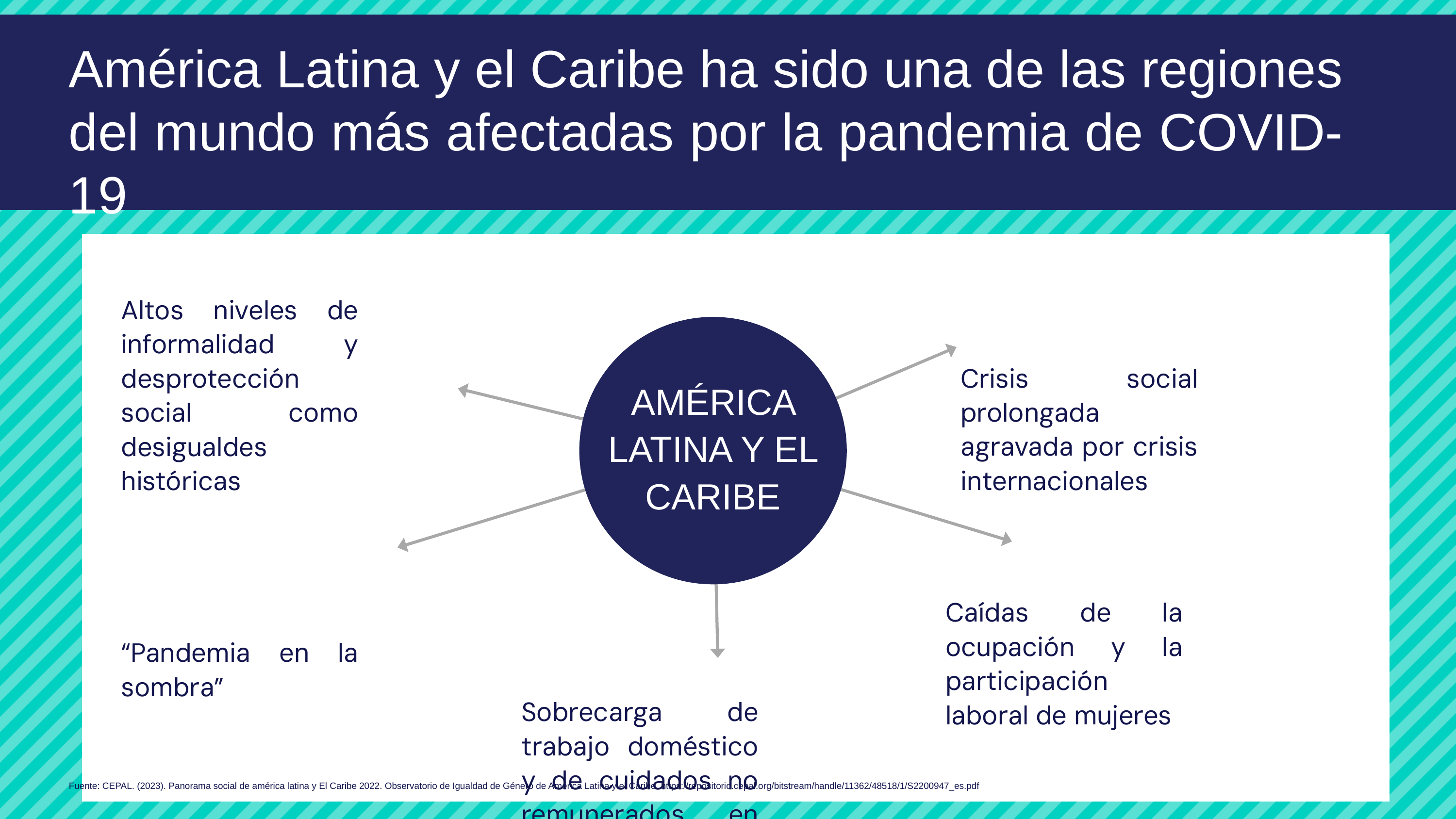

América Latina y el Caribe ha sido una de las regiones del mundo más afectadas por la pandemia de COVID-19

Altos niveles de informalidad y desprotección social como desigualdes históricas

Crisis social prolongada agravada por crisis internacionales

AMÉRICA LATINA Y EL CARIBE

Caídas de la ocupación y la participación laboral de mujeres

“Pandemia en la sombra”

Sobrecarga de trabajo doméstico y de cuidados no remunerados en mujeres
Fuente: CEPAL. (2023). Panorama social de américa latina y El Caribe 2022. Observatorio de Igualdad de Género de América Latina y el Caribe. https://repositorio.cepal.org/bitstream/handle/11362/48518/1/S2200947_es.pdf